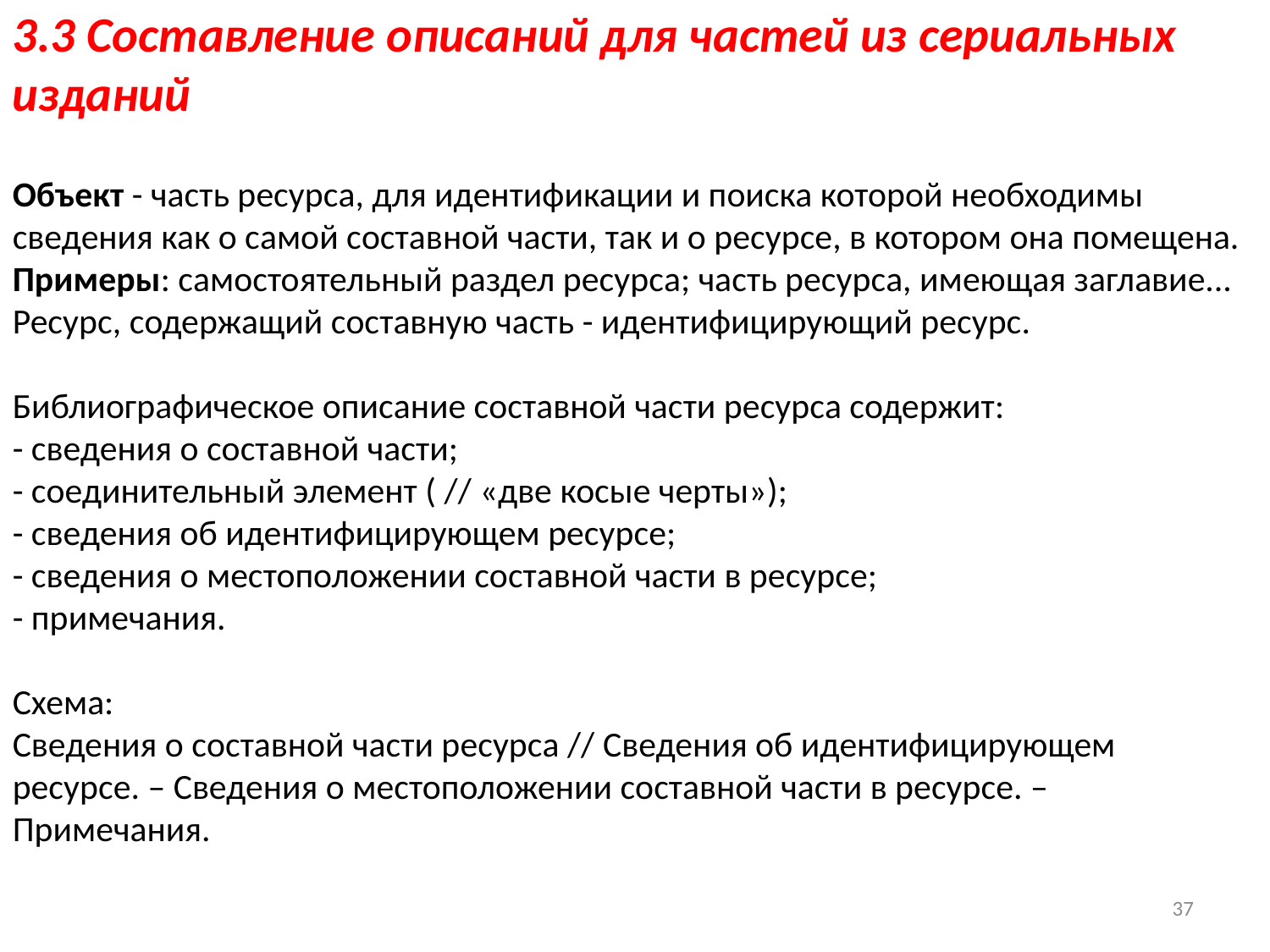

3.3 Составление описаний для частей из сериальных изданий

Объект - часть ресурса, для идентификации и поиска которой необходимы сведения как о самой составной части, так и о ресурсе, в котором она помещена.
Примеры: самостоятельный раздел ресурса; часть ресурса, имеющая заглавие...
Ресурс, содержащий составную часть - идентифицирующий ресурс.

Библиографическое описание составной части ресурса содержит:
- сведения о составной части;
- соединительный элемент ( // «две косые черты»);
- сведения об идентифицирующем ресурсе;
- сведения о местоположении составной части в ресурсе;
- примечания.

Схема:
Сведения о составной части ресурса // Сведения об идентифицирующем ресурсе. – Сведения о местоположении составной части в ресурсе. – Примечания.
37